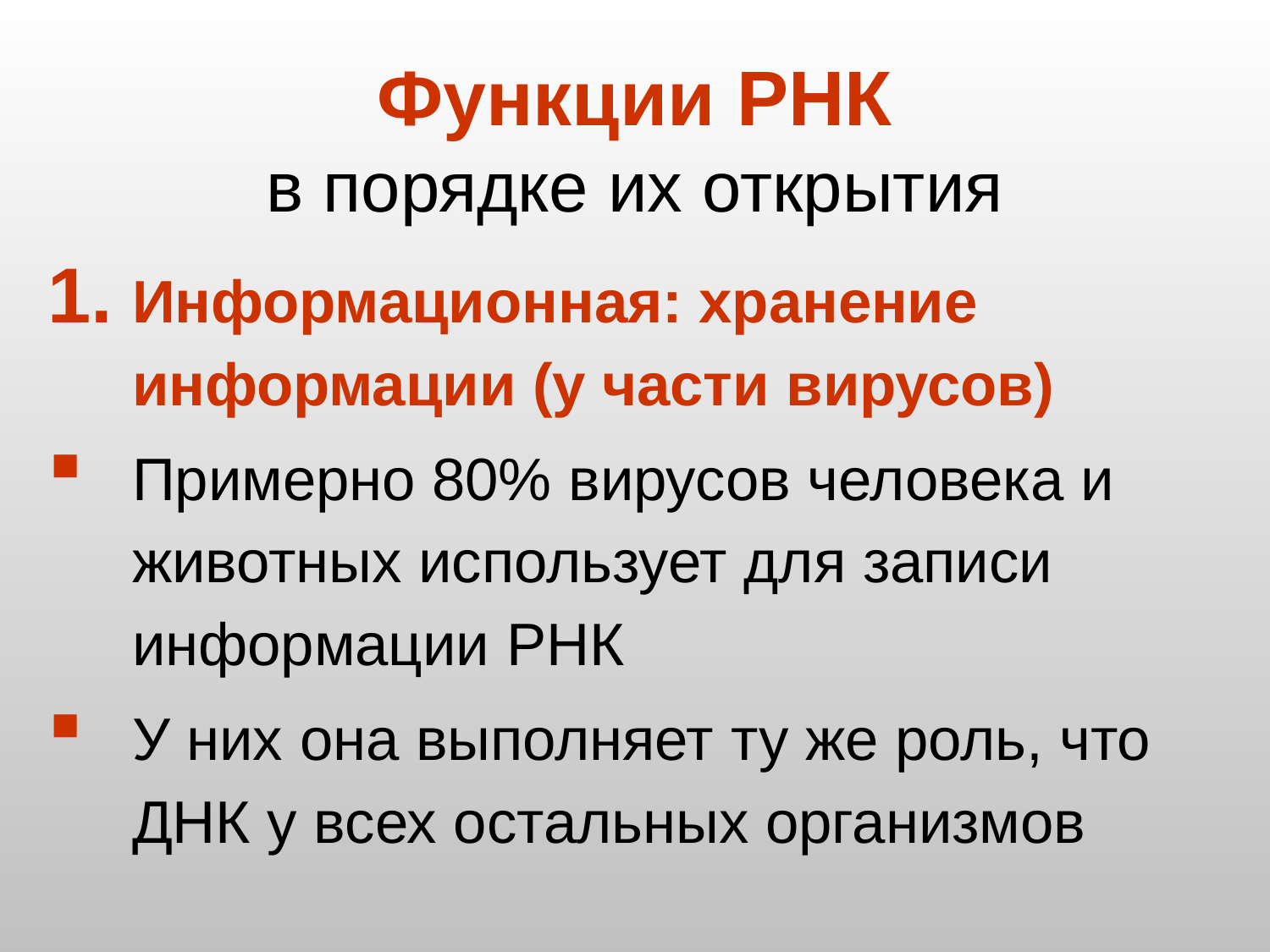

# Функции РНК в порядке их открытия
Информационная: хранение информации (у части вирусов)
Примерно 80% вирусов человека и животных использует для записи информации РНК
У них она выполняет ту же роль, что ДНК у всех остальных организмов